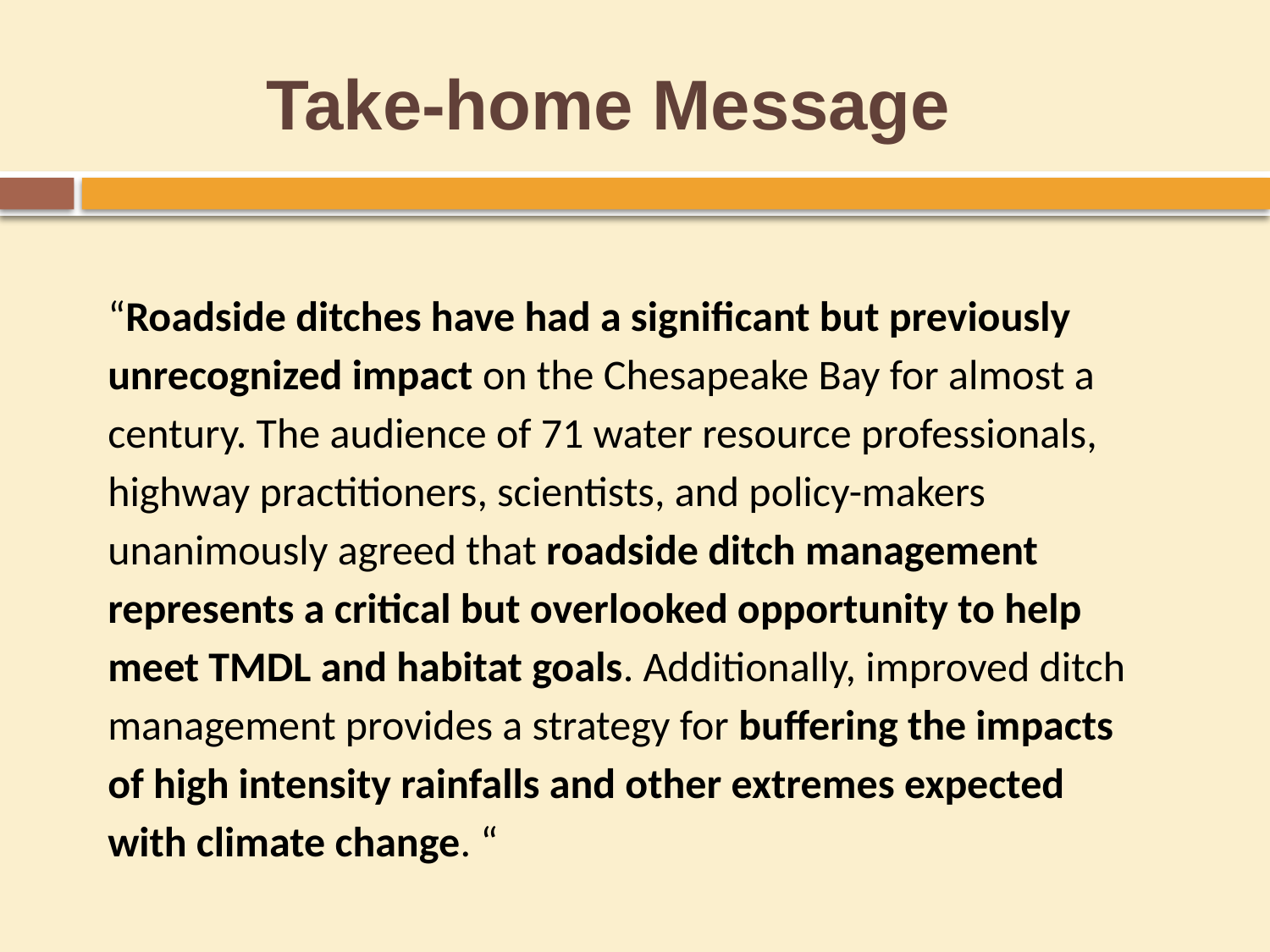

Take-home Message
“Roadside ditches have had a significant but previously unrecognized impact on the Chesapeake Bay for almost a century. The audience of 71 water resource professionals, highway practitioners, scientists, and policy-makers unanimously agreed that roadside ditch management represents a critical but overlooked opportunity to help meet TMDL and habitat goals. Additionally, improved ditch management provides a strategy for buffering the impacts of high intensity rainfalls and other extremes expected with climate change. “